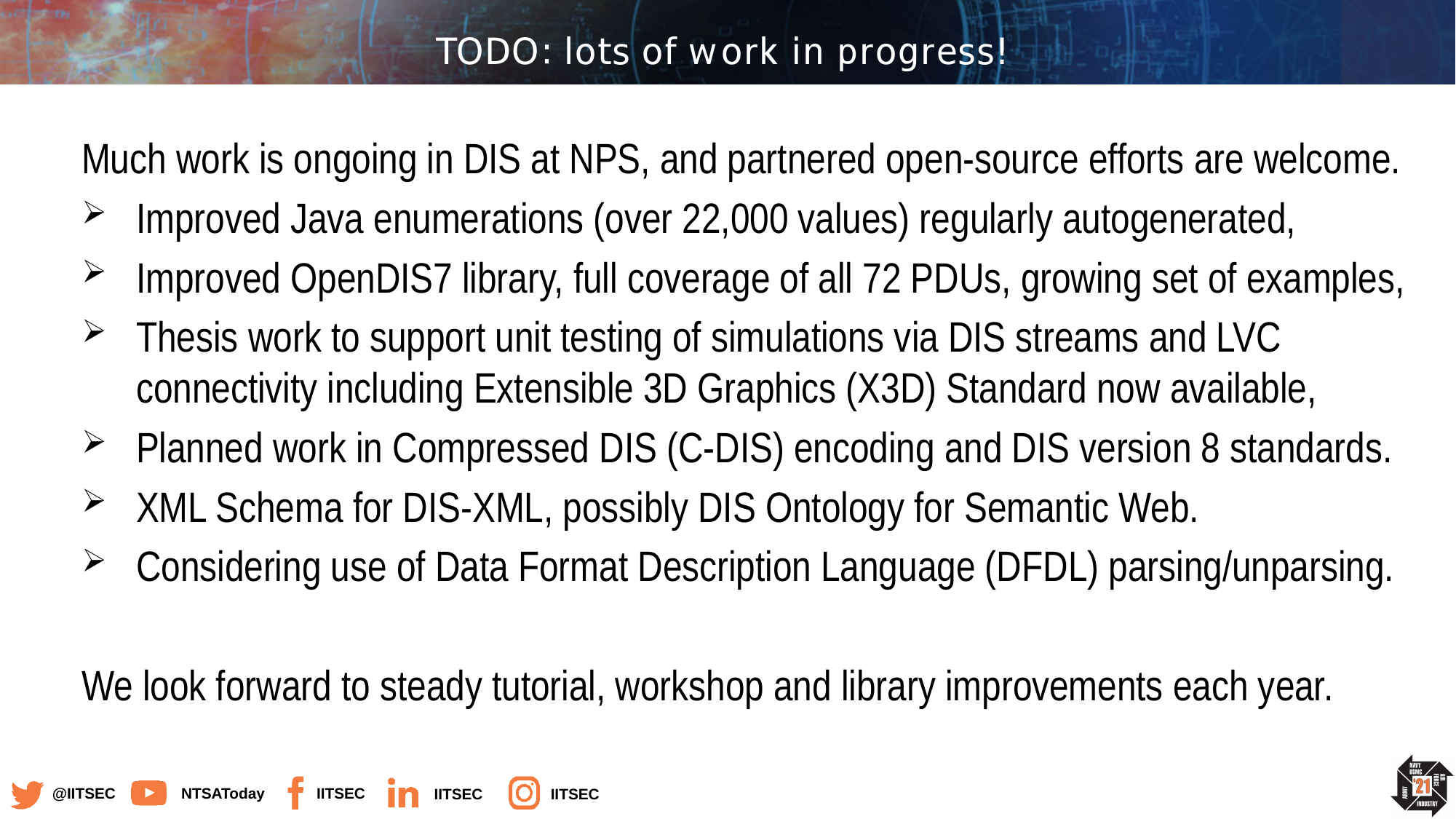

# TODO: lots of work in progress!
Much work is ongoing in DIS at NPS, and partnered open-source efforts are welcome.
Improved Java enumerations (over 22,000 values) regularly autogenerated,
Improved OpenDIS7 library, full coverage of all 72 PDUs, growing set of examples,
Thesis work to support unit testing of simulations via DIS streams and LVC connectivity including Extensible 3D Graphics (X3D) Standard now available,
Planned work in Compressed DIS (C-DIS) encoding and DIS version 8 standards.
XML Schema for DIS-XML, possibly DIS Ontology for Semantic Web.
Considering use of Data Format Description Language (DFDL) parsing/unparsing.

We look forward to steady tutorial, workshop and library improvements each year.